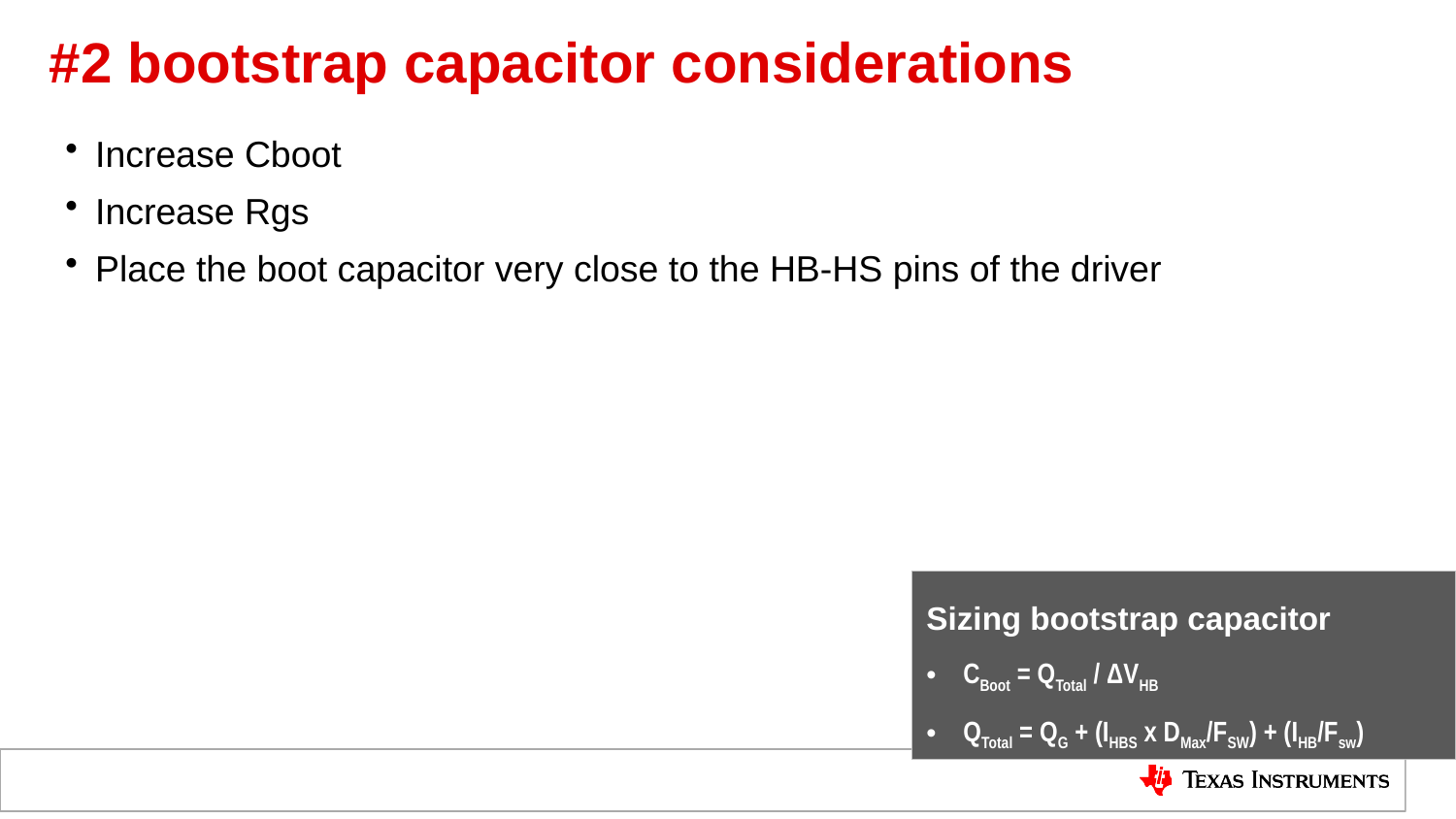

# #2 bootstrap capacitor considerations
Increase Cboot
Increase Rgs
Place the boot capacitor very close to the HB-HS pins of the driver

Sizing bootstrap capacitor
CBoot = QTotal / ΔVHB
QTotal = QG + (IHBS x DMax/FSW) + (IHB/Fsw)